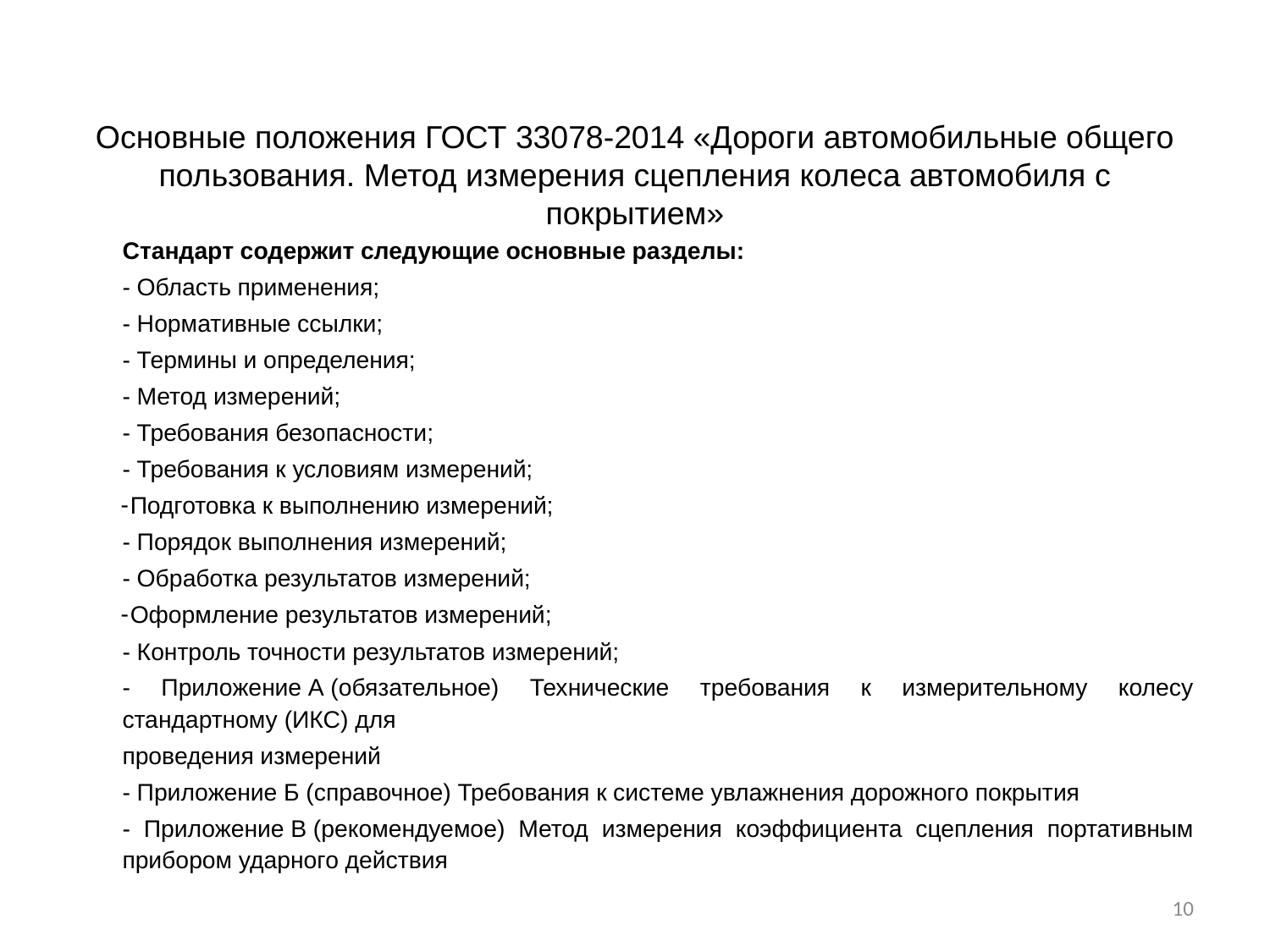

# Основные положения ГОСТ 33078-2014 «Дороги автомобильные общего пользования. Метод измерения сцепления колеса автомобиля с покрытием»
Стандарт содержит следующие основные разделы:
- Область применения;
- Нормативные ссылки;
- Термины и определения;
- Метод измерений;
- Требования безопасности;
- Требования к условиям измерений;
Подготовка к выполнению измерений;
- Порядок выполнения измерений;
- Обработка результатов измерений;
Оформление результатов измерений;
- Контроль точности результатов измерений;
- Приложение А (обязательное) Технические требования к измерительному колесу стандартному (ИКС) для
проведения измерений
- Приложение Б (справочное) Требования к системе увлажнения дорожного покрытия
- Приложение В (рекомендуемое) Метод измерения коэффициента сцепления портативным прибором ударного действия

10